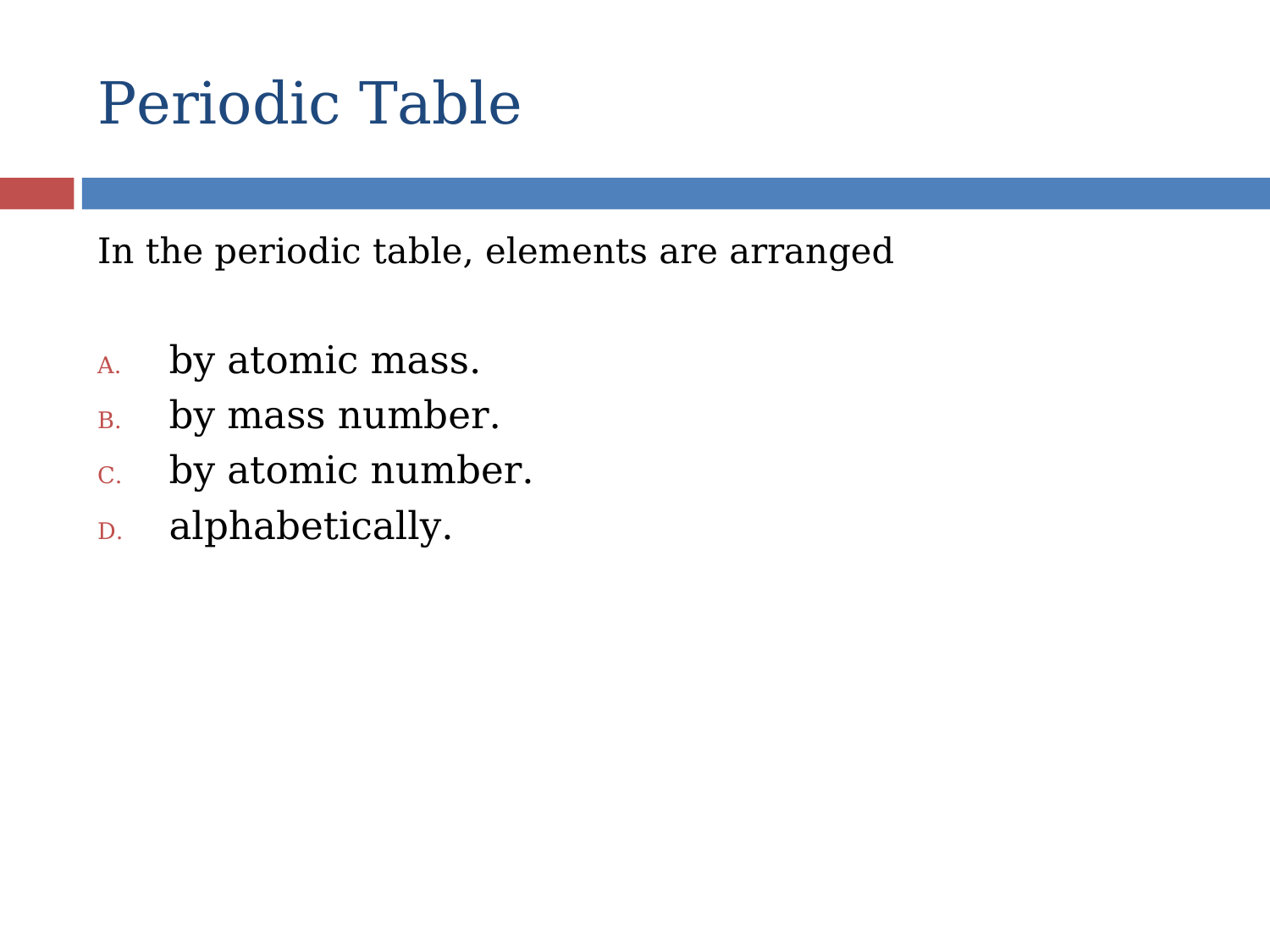

# Periodic Table
In the periodic table, elements are arranged

by atomic mass.
by mass number.
by atomic number.
alphabetically.